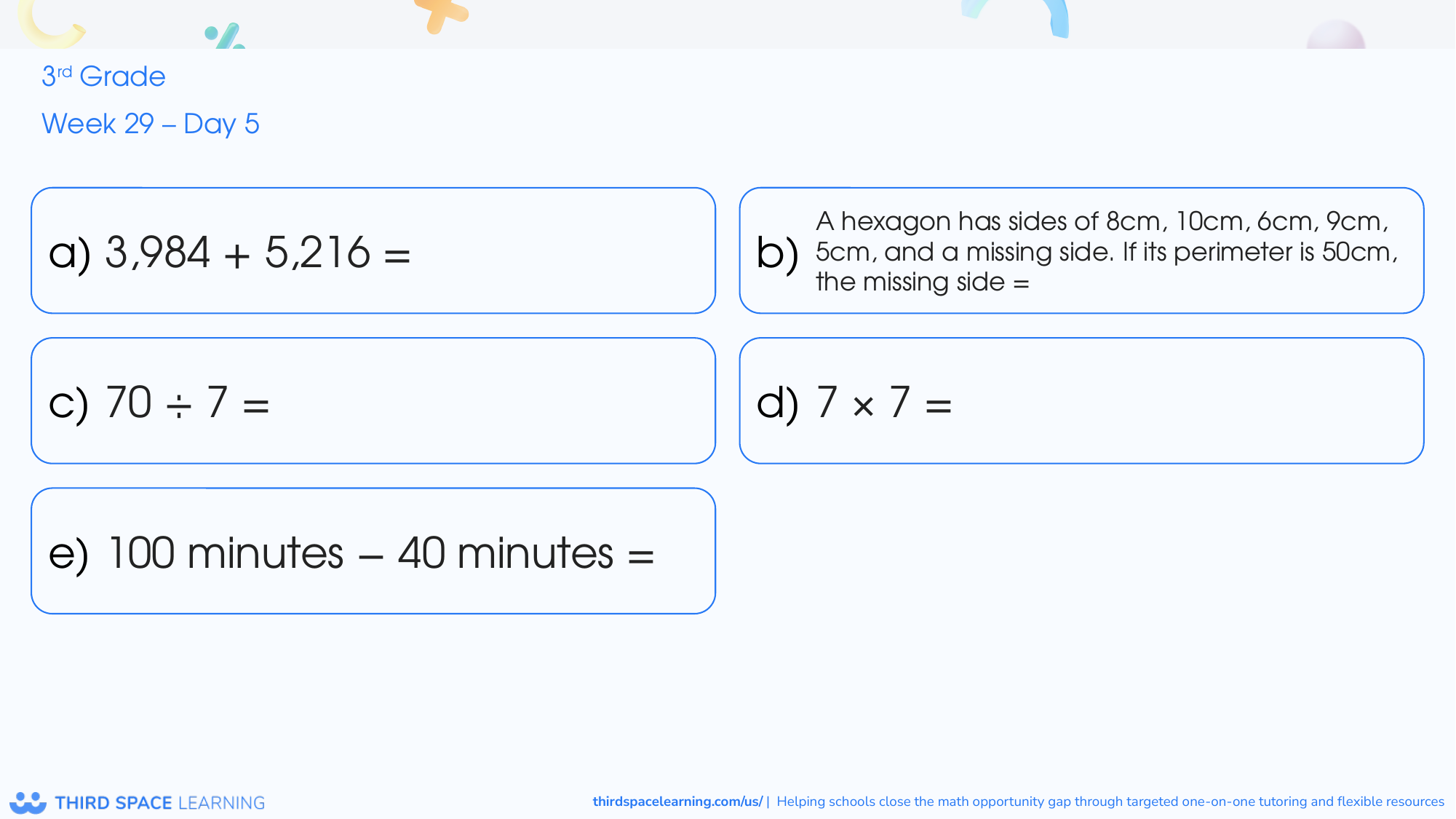

3rd Grade
Week 29 – Day 5
3,984 + 5,216 =
A hexagon has sides of 8cm, 10cm, 6cm, 9cm, 5cm, and a missing side. If its perimeter is 50cm, the missing side =
70 ÷ 7 =
7 × 7 =
100 minutes − 40 minutes =